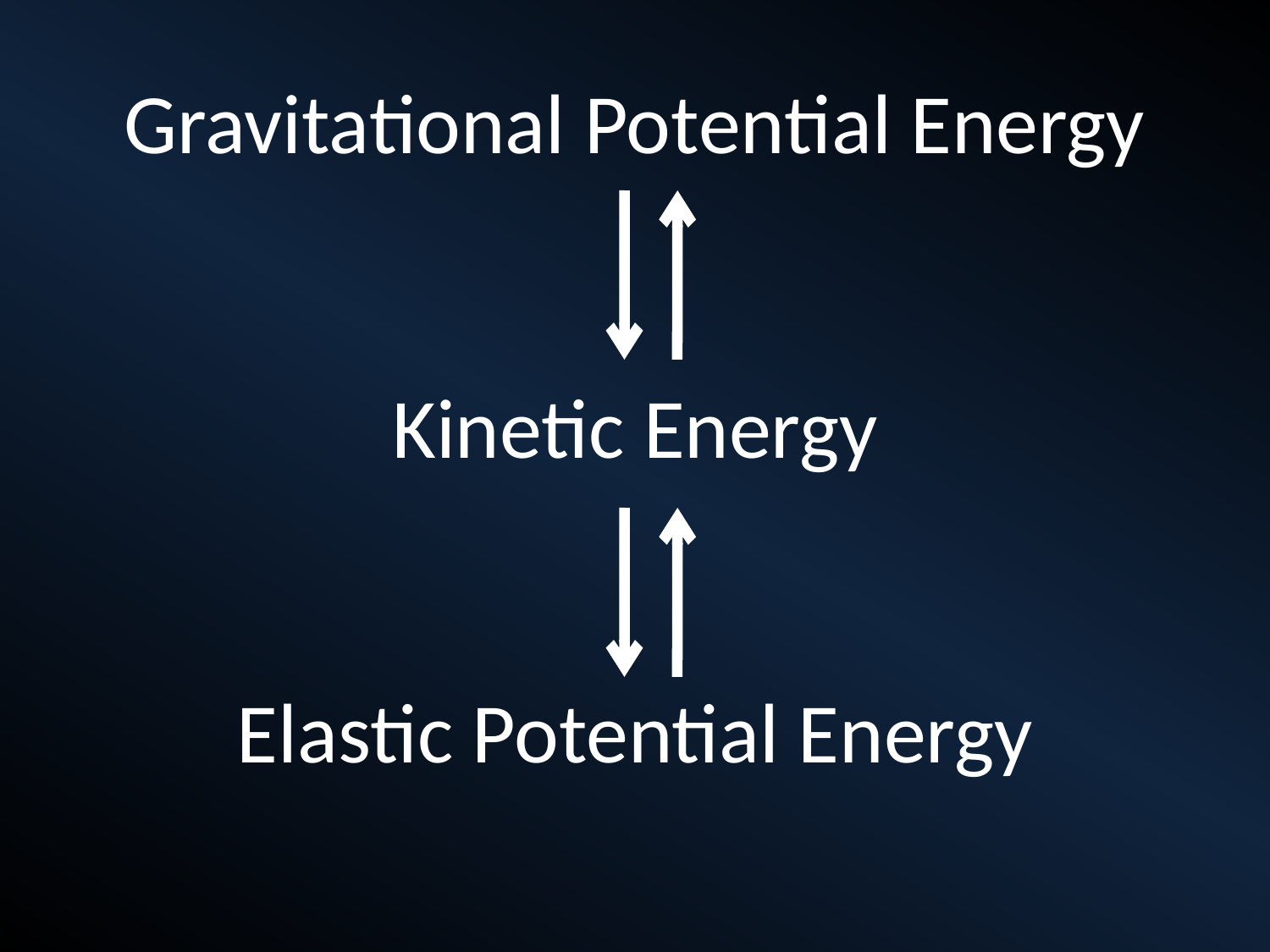

Gravitational Potential Energy

Kinetic Energy

Elastic Potential Energy